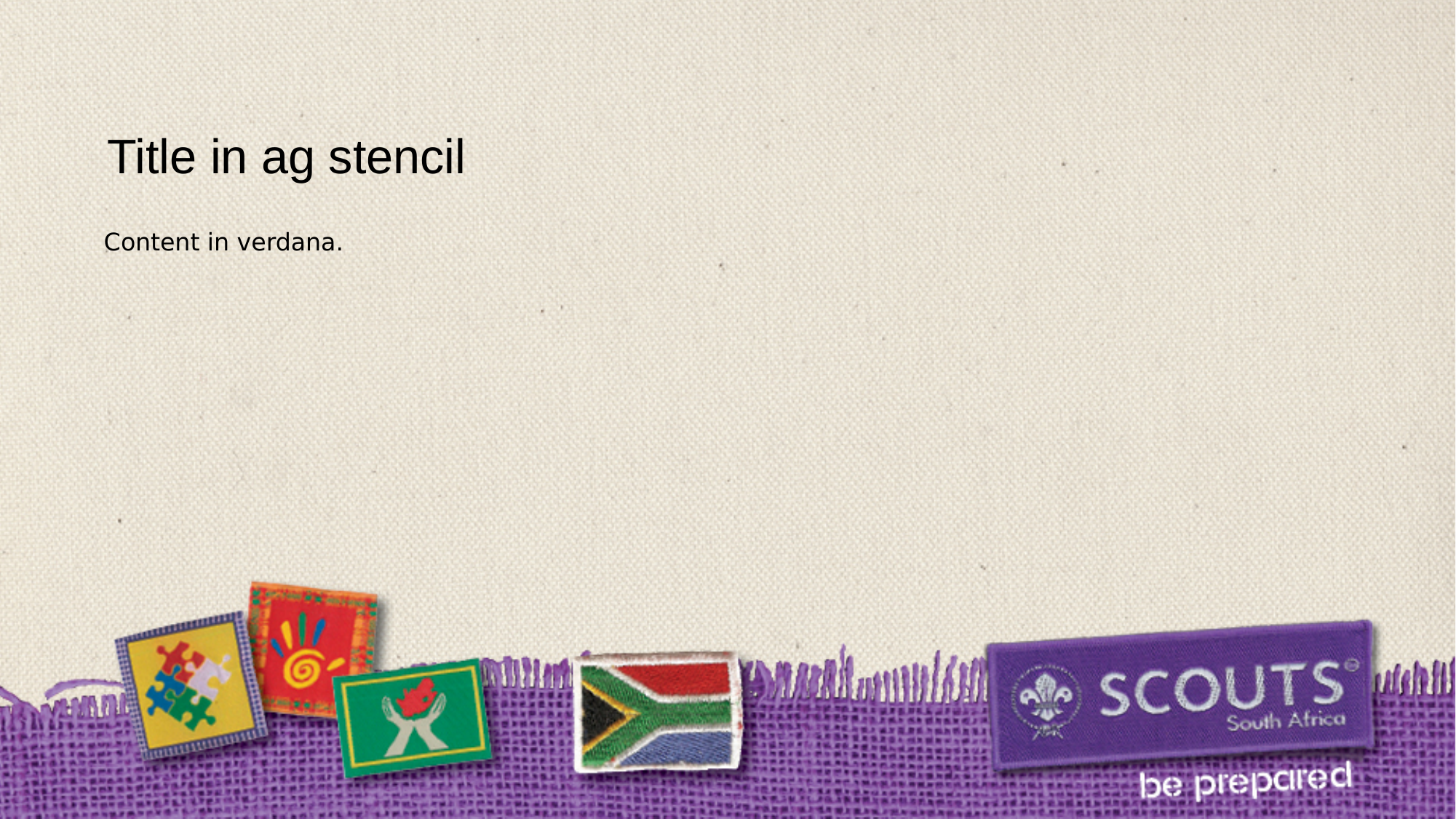

# Title in ag stencil

Content in verdana.